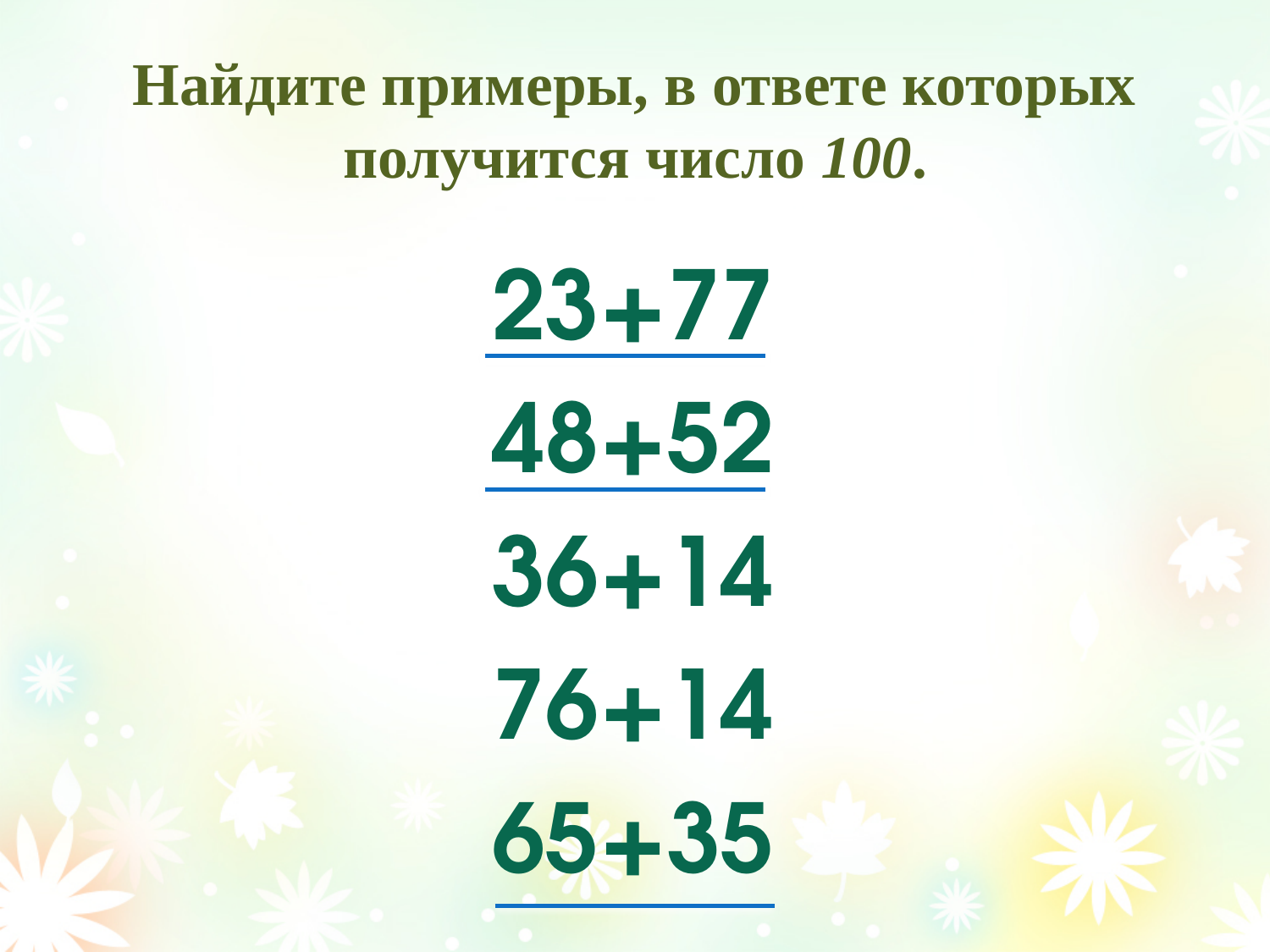

# Найдите примеры, в ответе которых получится число 100.
23+77
48+52
36+14
76+14
65+35